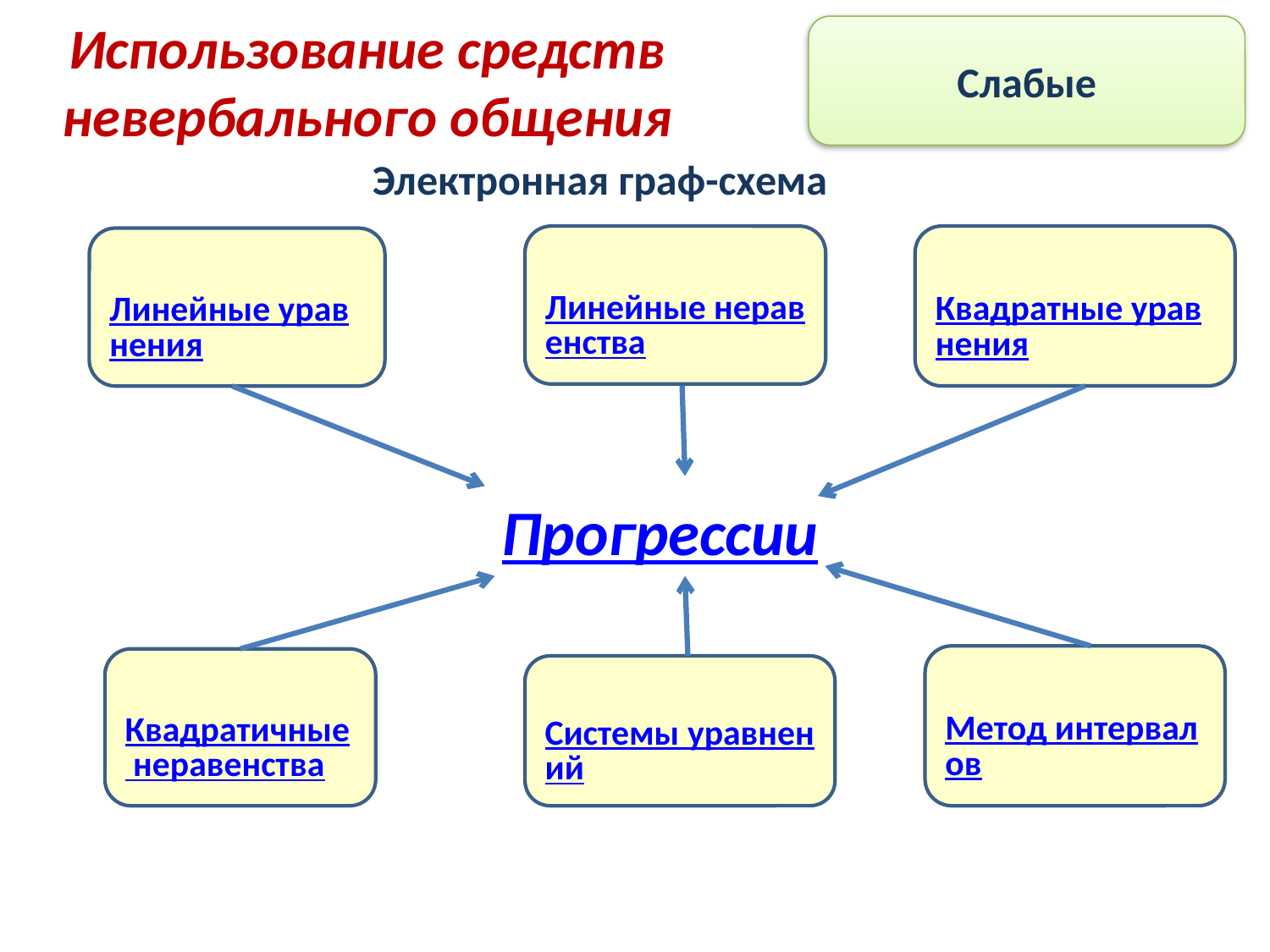

Использование средств невербального общения
Слабые
Электронная граф-схема
Линейные неравенства
Квадратные уравнения
Линейные уравнения
Прогрессии
Метод интервалов
Квадратичные неравенства
Системы уравнений